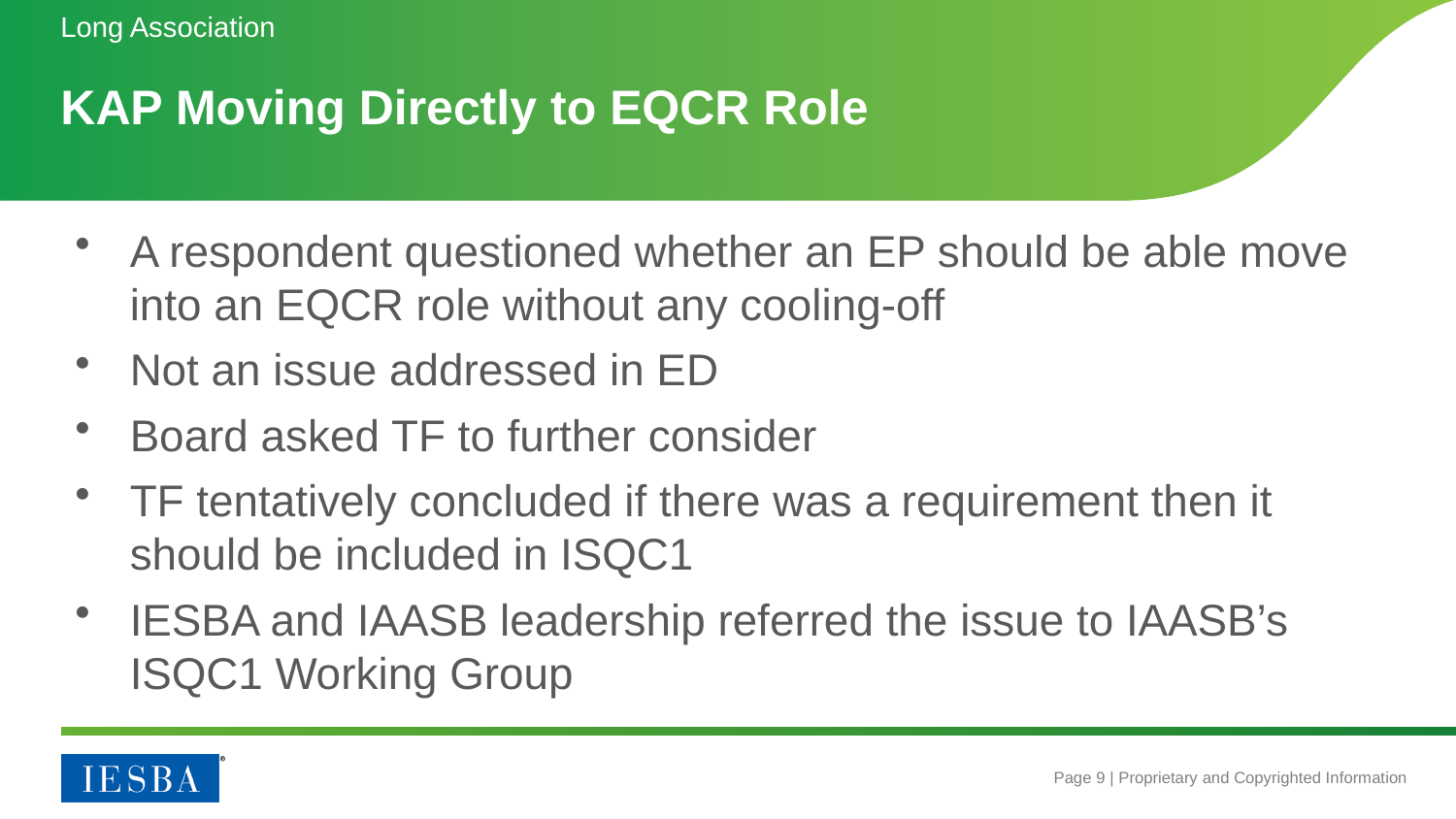

Long Association
# KAP Moving Directly to EQCR Role
A respondent questioned whether an EP should be able move into an EQCR role without any cooling-off
Not an issue addressed in ED
Board asked TF to further consider
TF tentatively concluded if there was a requirement then it should be included in ISQC1
IESBA and IAASB leadership referred the issue to IAASB’s ISQC1 Working Group